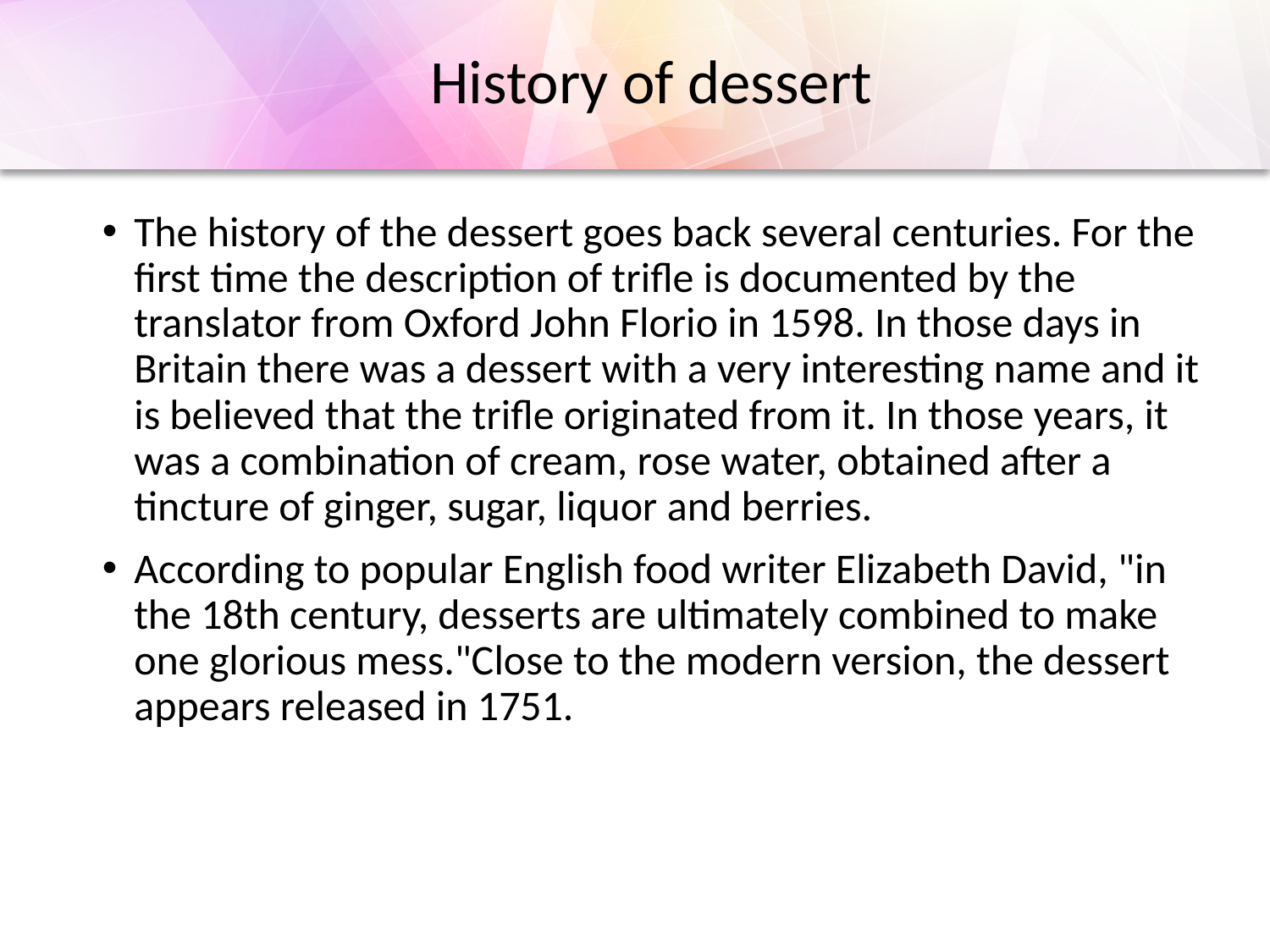

# History of dessert
The history of the dessert goes back several centuries. For the first time the description of trifle is documented by the translator from Oxford John Florio in 1598. In those days in Britain there was a dessert with a very interesting name and it is believed that the trifle originated from it. In those years, it was a combination of cream, rose water, obtained after a tincture of ginger, sugar, liquor and berries.
According to popular English food writer Elizabeth David, "in the 18th century, desserts are ultimately combined to make one glorious mess."Close to the modern version, the dessert appears released in 1751.